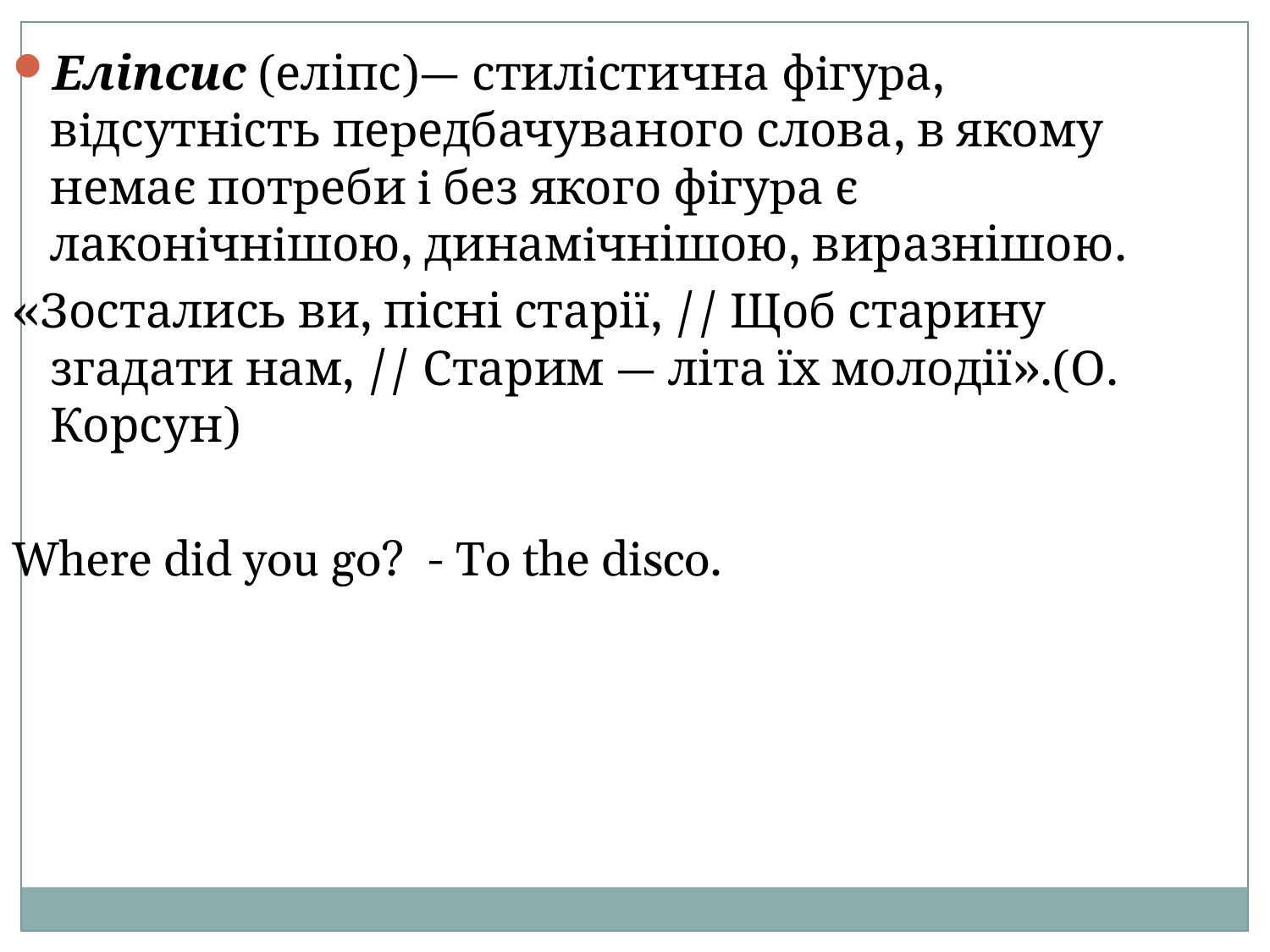

Еліпсис (еліпс)— стилiстична фiгуpа, вiдсутнiсть пеpедбачуваного слова, в якому немає потpеби i без якого фiгуpа є лаконiчнiшою, динамiчнішою, виразнішою.
«Зостались ви, пісні старії, // Щоб старину згадати нам, // Старим — літа їх молодії».(О. Корсун)

Where did you go?  - To the disco.